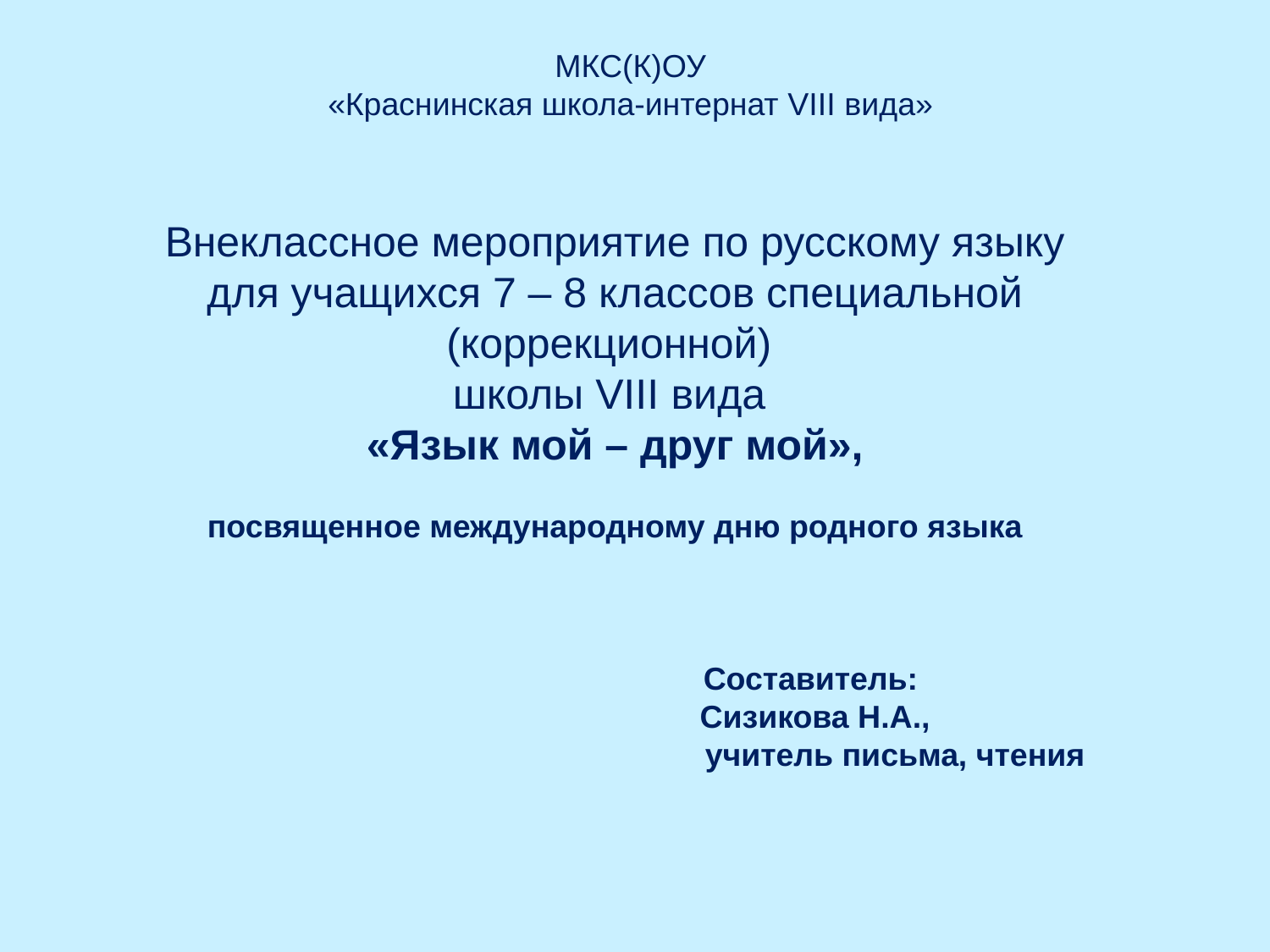

МКС(К)ОУ
«Краснинская школа-интернат VIII вида»
Внеклассное мероприятие по русскому языку для учащихся 7 – 8 классов специальной (коррекционной)
школы VIII вида
«Язык мой – друг мой»,

посвященное международному дню родного языка

                                            Cоставитель:
                                              Сизикова Н.А.,
                                                               учитель письма, чтения